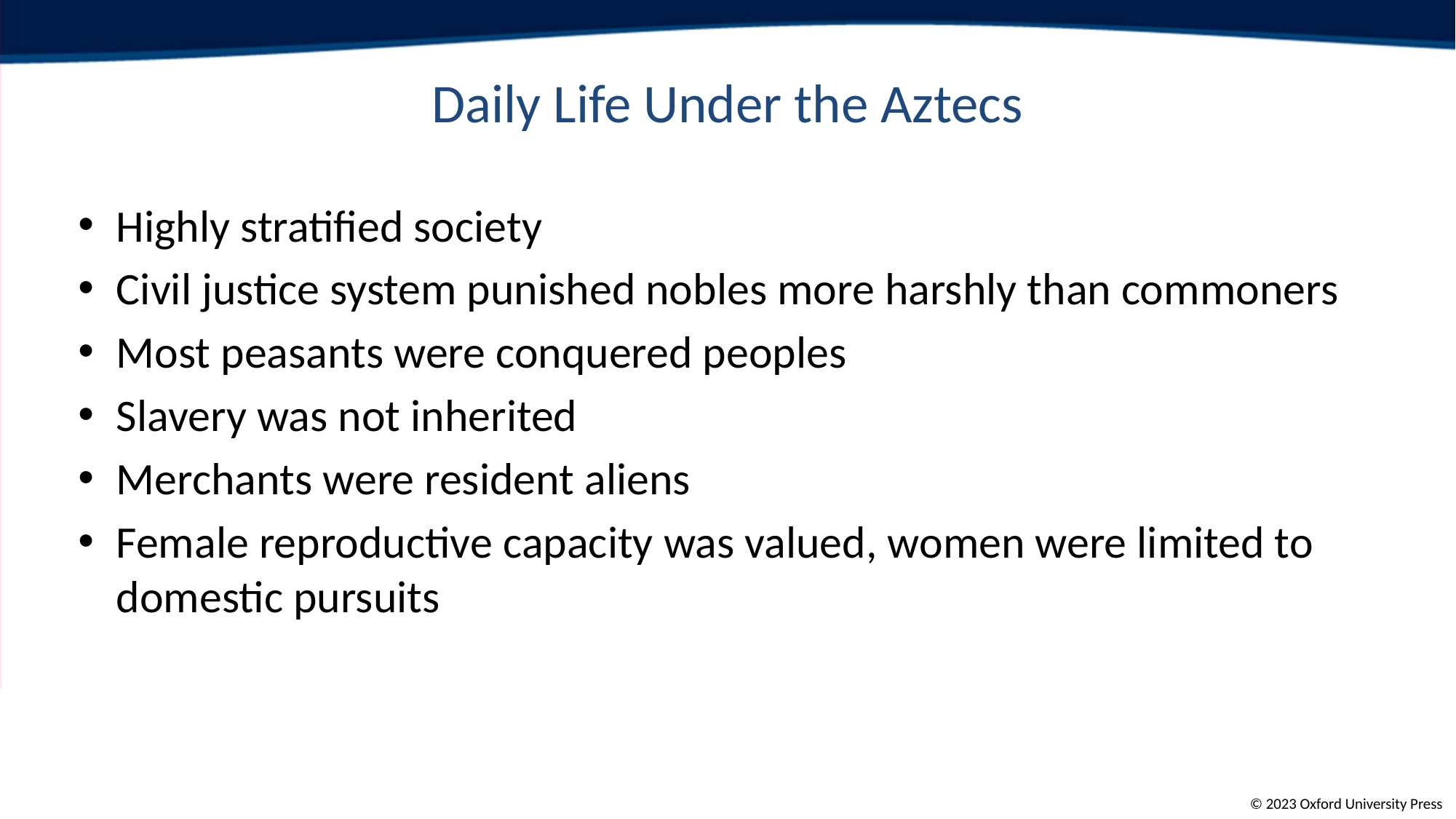

# Daily Life Under the Aztecs
Highly stratified society
Civil justice system punished nobles more harshly than commoners
Most peasants were conquered peoples
Slavery was not inherited
Merchants were resident aliens
Female reproductive capacity was valued, women were limited to domestic pursuits
16